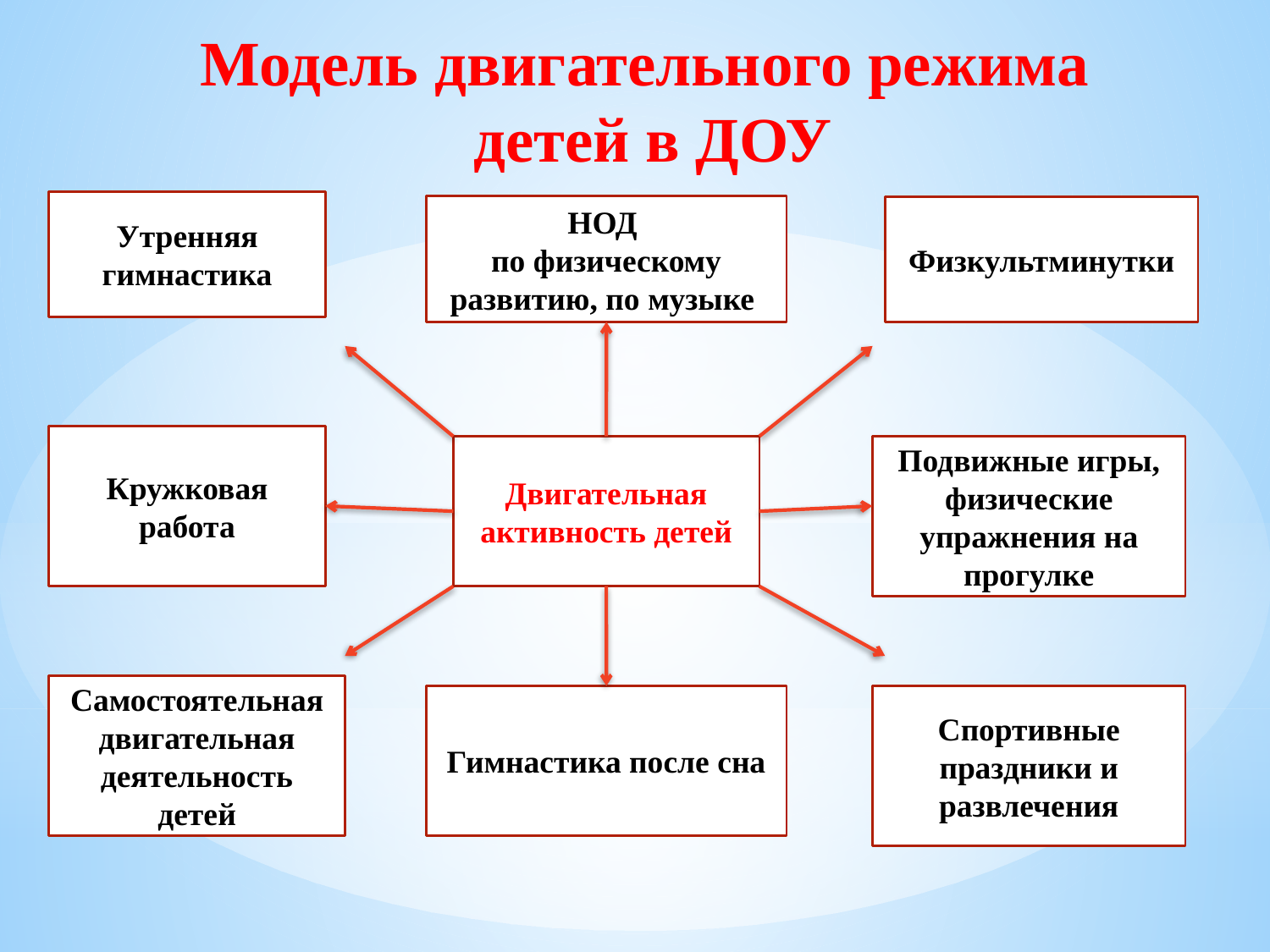

Модель двигательного режима
 детей в ДОУ
Утренняя гимнастика
НОД
по физическому развитию, по музыке
Физкультминутки
Кружковая работа
Двигательная активность детей
Подвижные игры, физические упражнения на прогулке
Самостоятельная двигательная деятельность детей
Гимнастика после сна
Спортивные праздники и развлечения